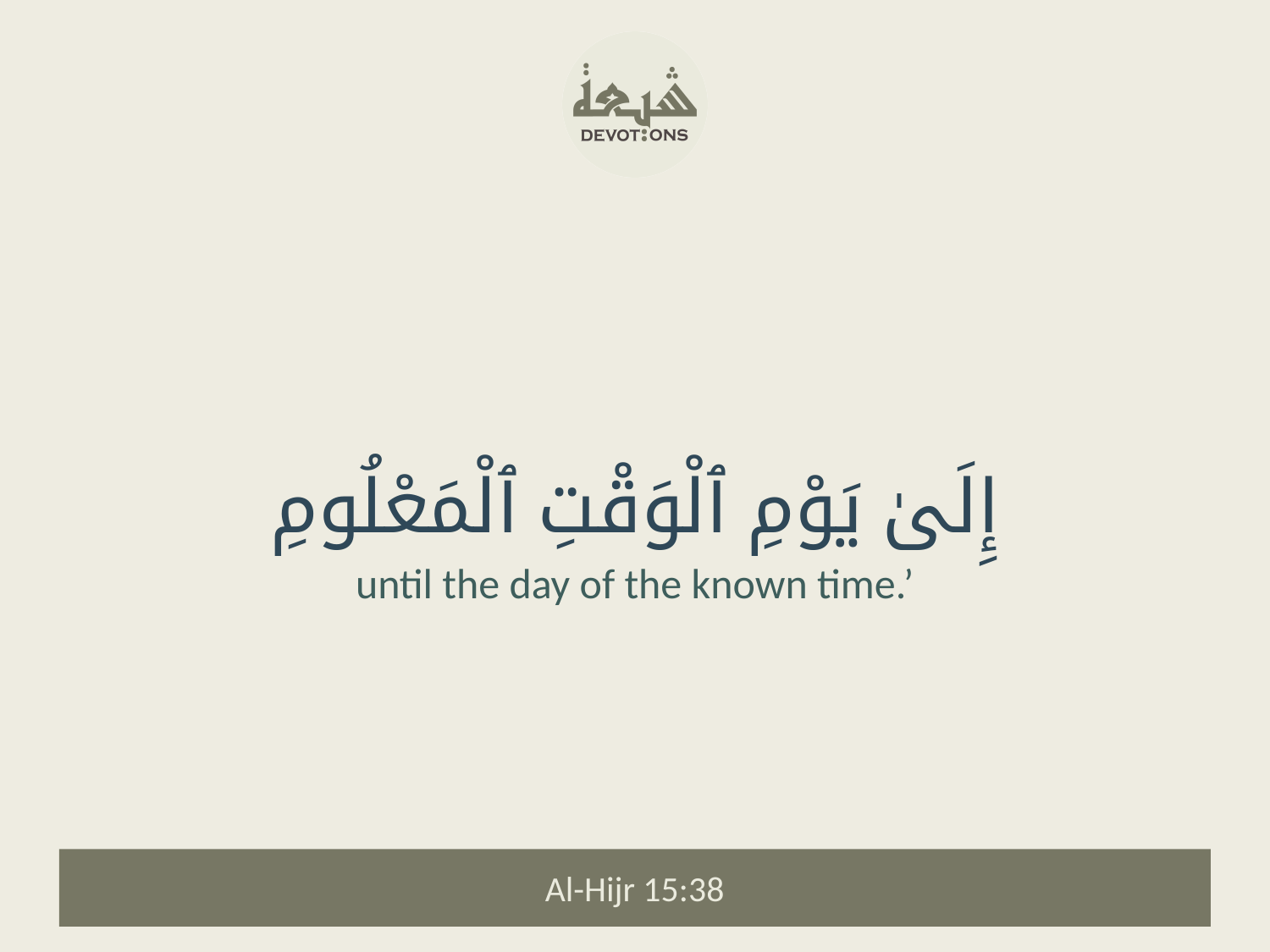

إِلَىٰ يَوْمِ ٱلْوَقْتِ ٱلْمَعْلُومِ
until the day of the known time.’
Al-Hijr 15:38